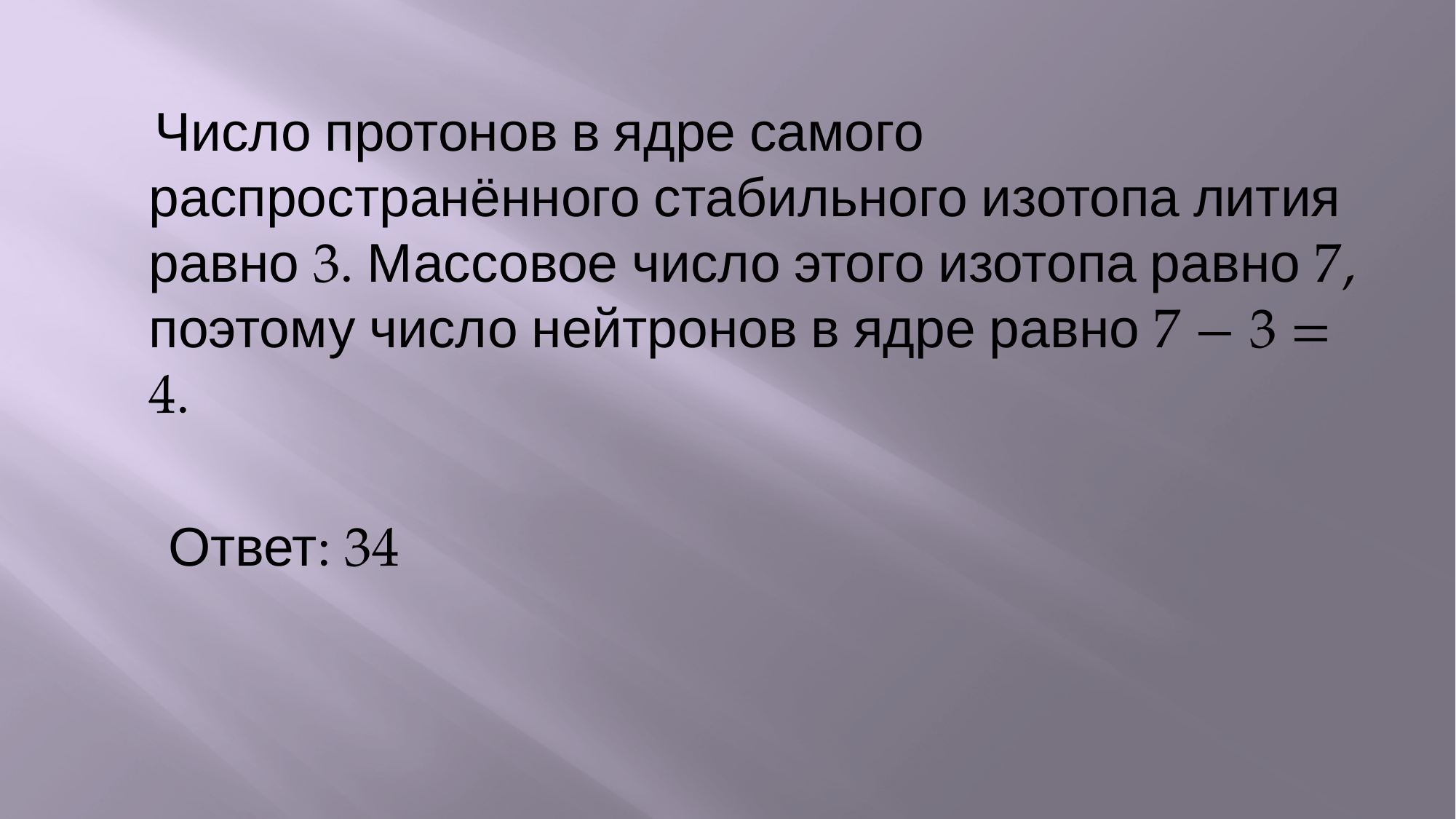

#
    Число протонов в ядре самого распространённого стабильного изотопа лития равно 3. Массовое число этого изотопа равно 7, поэтому число нейтронов в ядре равно 7 − 3 = 4.

     Ответ: 34